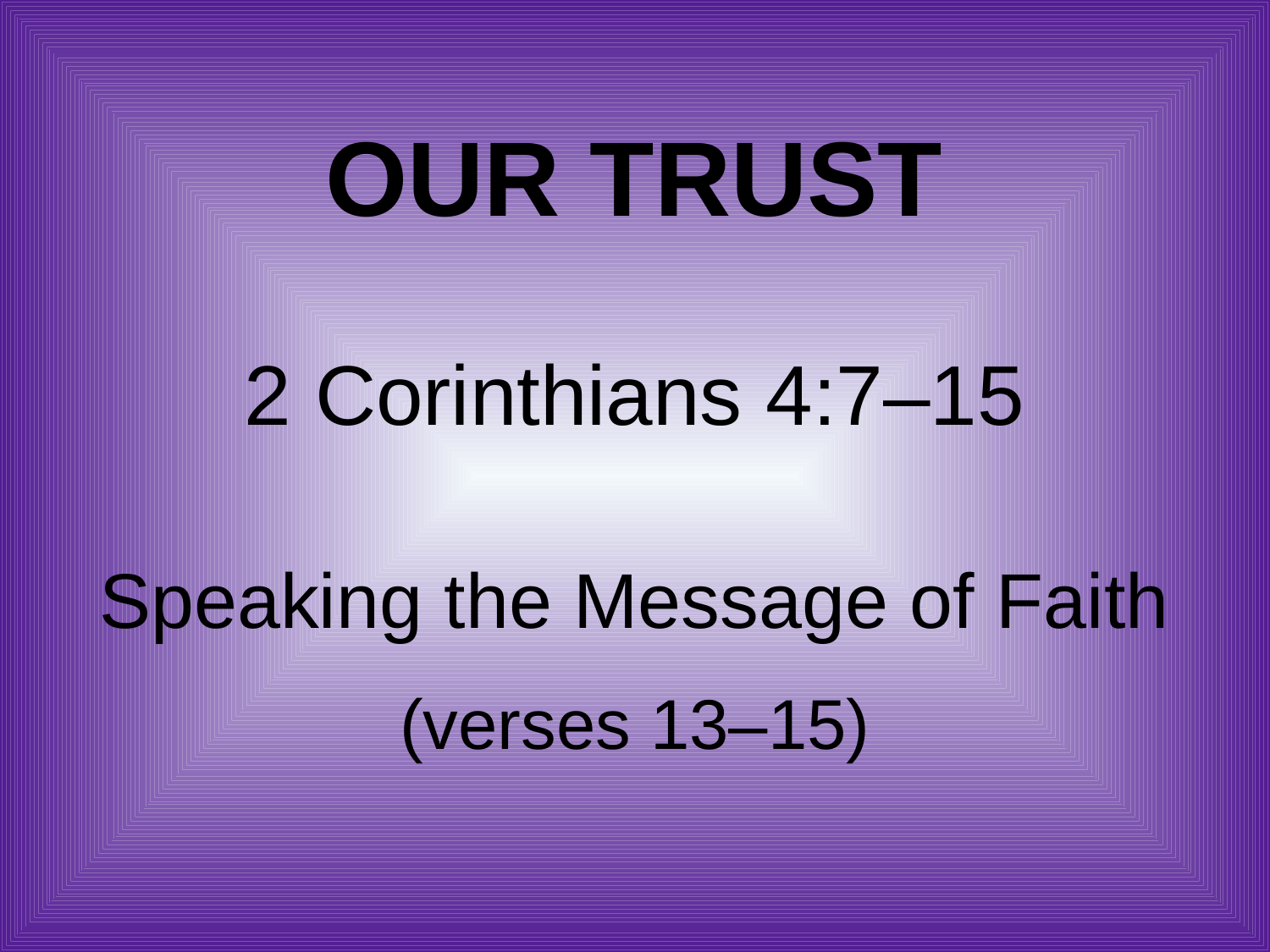

# Our Trust
2 Corinthians 4:7–15

Speaking the Message of Faith
(verses 13–15)